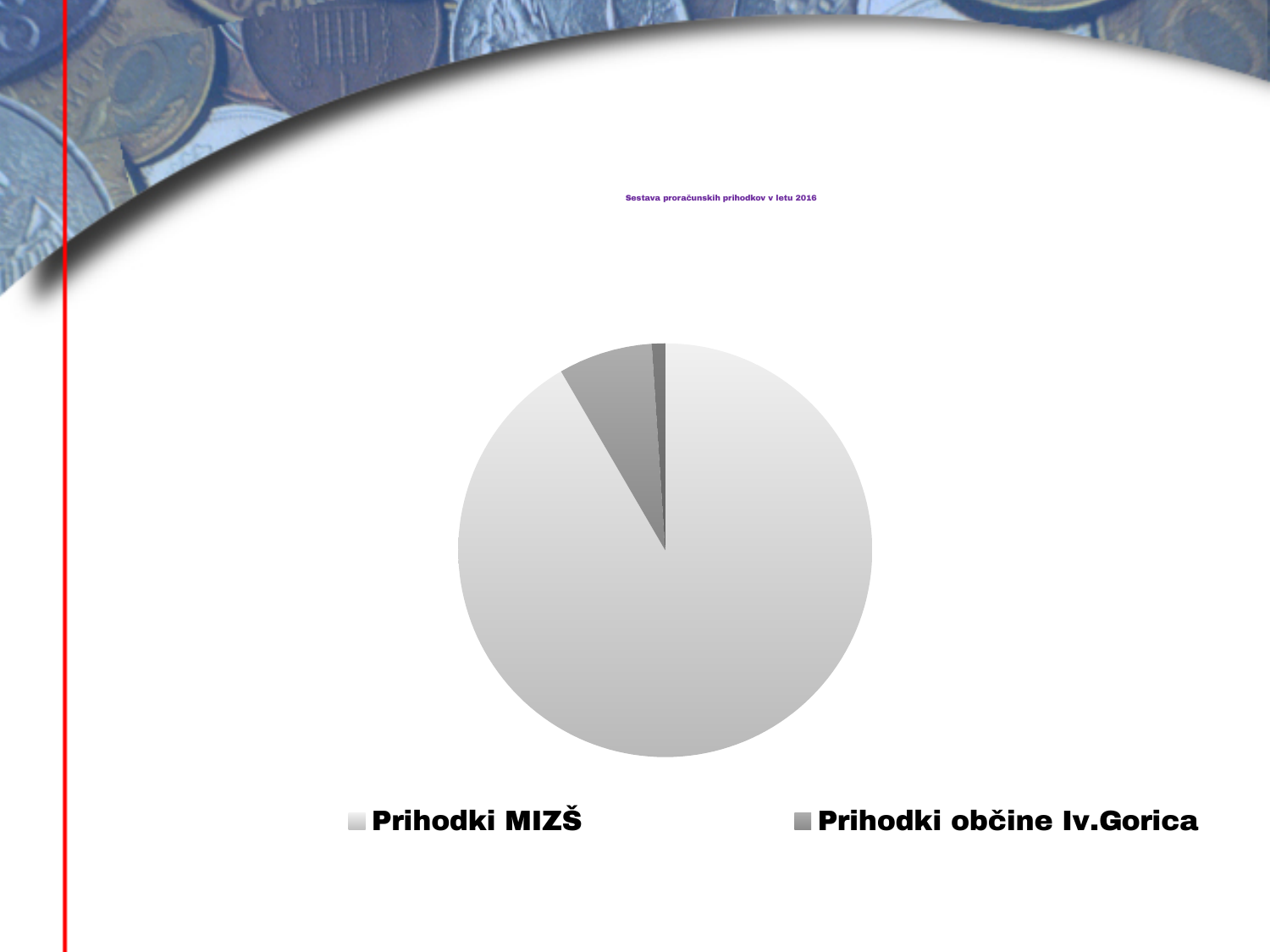

# Sestava proračunskih prihodkov v letu 2016

### Chart:

| Category | Plan 2017 |
|---|---|
| Prihodki MIZŠ | 4410541.0 |
| Prihodki občine Iv.Gorica | 354100.0 |
| Prihodki ostali up.jav.sr. | 50100.0 |